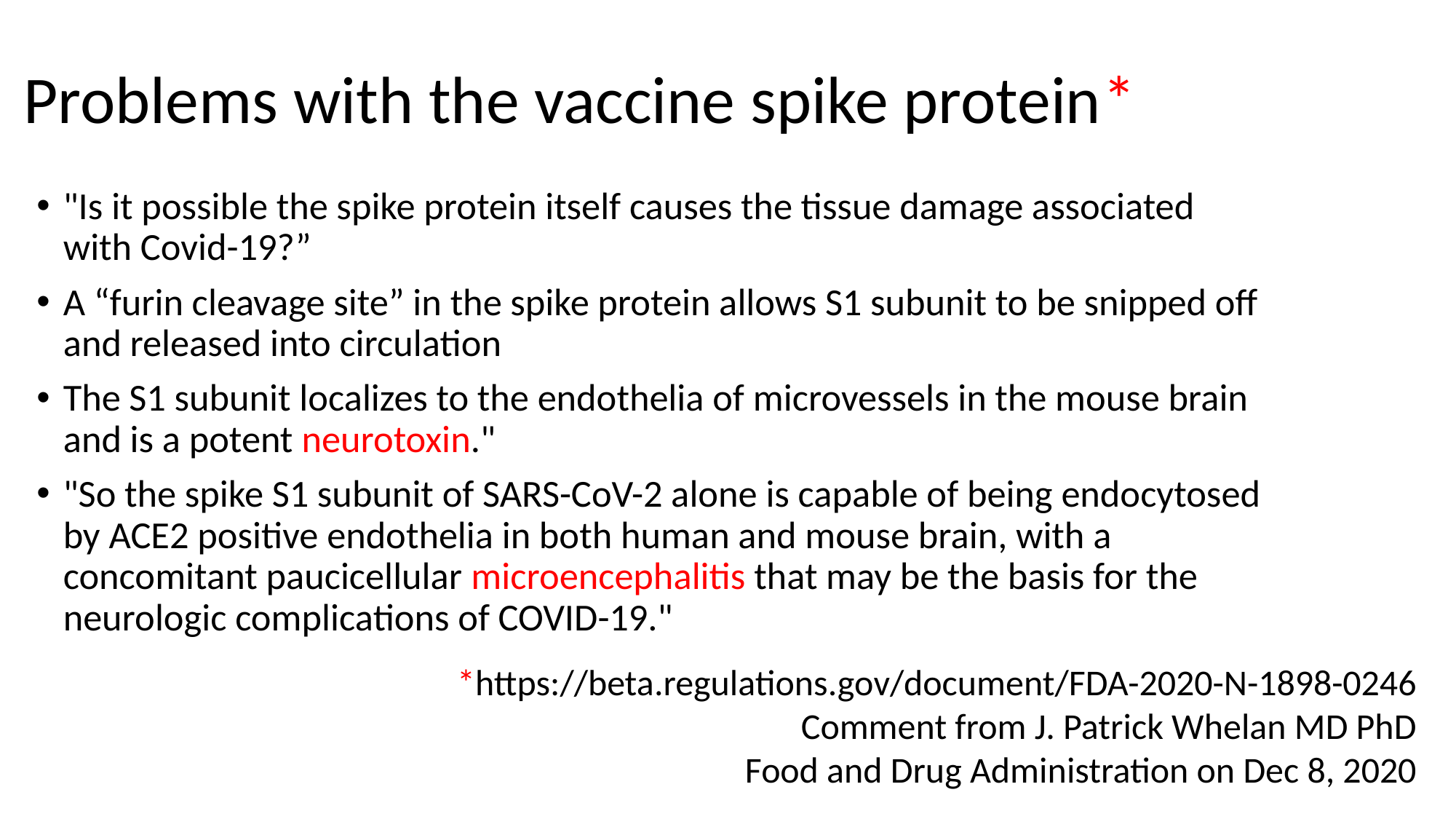

# Problems with the vaccine spike protein*
"Is it possible the spike protein itself causes the tissue damage associated with Covid-19?”
A “furin cleavage site” in the spike protein allows S1 subunit to be snipped off and released into circulation
The S1 subunit localizes to the endothelia of microvessels in the mouse brain and is a potent neurotoxin."
"So the spike S1 subunit of SARS-CoV-2 alone is capable of being endocytosed by ACE2 positive endothelia in both human and mouse brain, with a concomitant paucicellular microencephalitis that may be the basis for the neurologic complications of COVID-19."

*https://beta.regulations.gov/document/FDA-2020-N-1898-0246
Comment from J. Patrick Whelan MD PhD
Food and Drug Administration on Dec 8, 2020